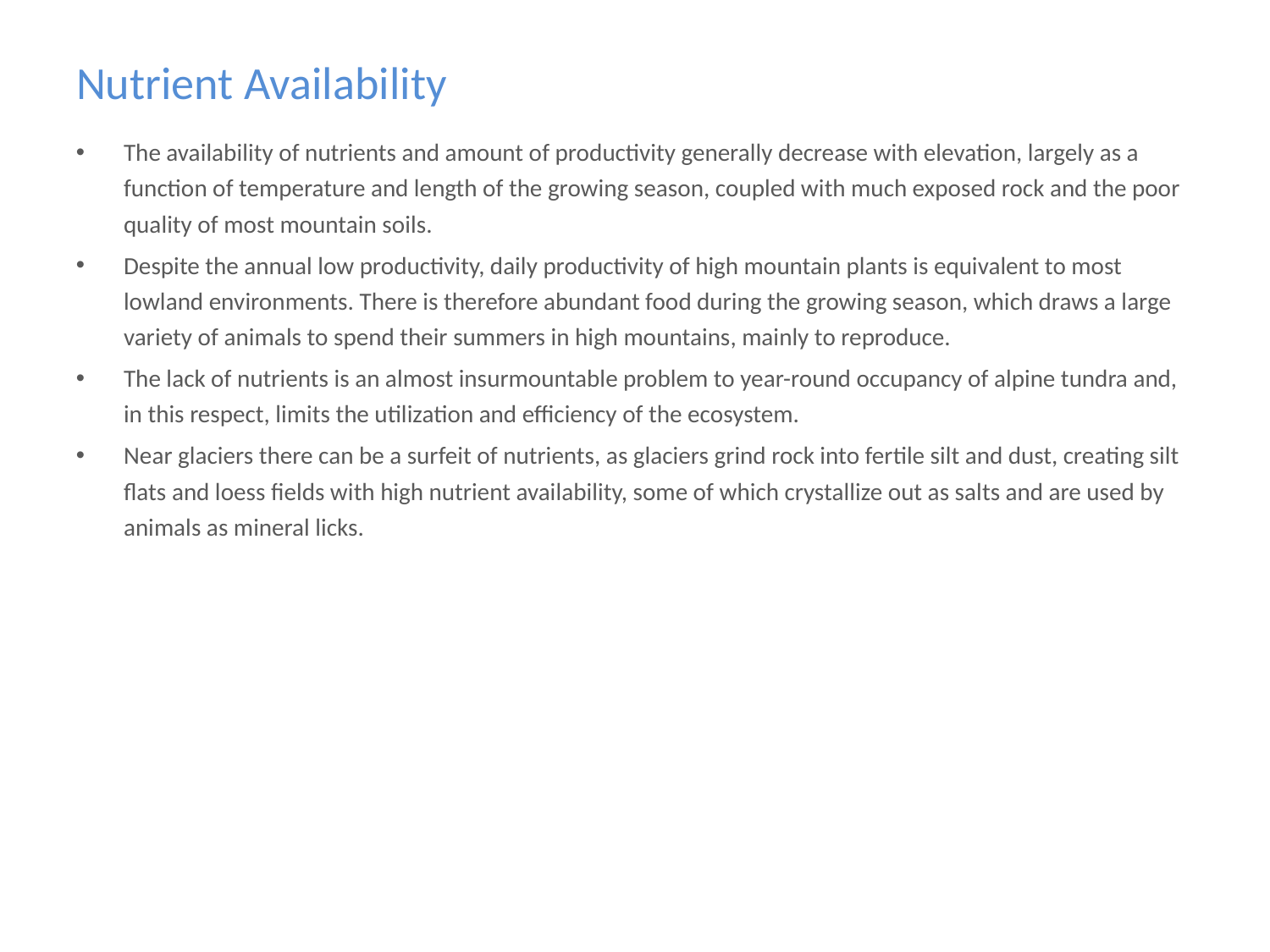

# Nutrient Availability
The availability of nutrients and amount of productivity generally decrease with elevation, largely as a function of temperature and length of the growing season, coupled with much exposed rock and the poor quality of most mountain soils.
Despite the annual low productivity, daily productivity of high mountain plants is equivalent to most lowland environments. There is therefore abundant food during the growing season, which draws a large variety of animals to spend their summers in high mountains, mainly to reproduce.
The lack of nutrients is an almost insurmountable problem to year-round occupancy of alpine tundra and, in this respect, limits the utilization and efficiency of the ecosystem.
Near glaciers there can be a surfeit of nutrients, as glaciers grind rock into fertile silt and dust, creating silt flats and loess fields with high nutrient availability, some of which crystallize out as salts and are used by animals as mineral licks.